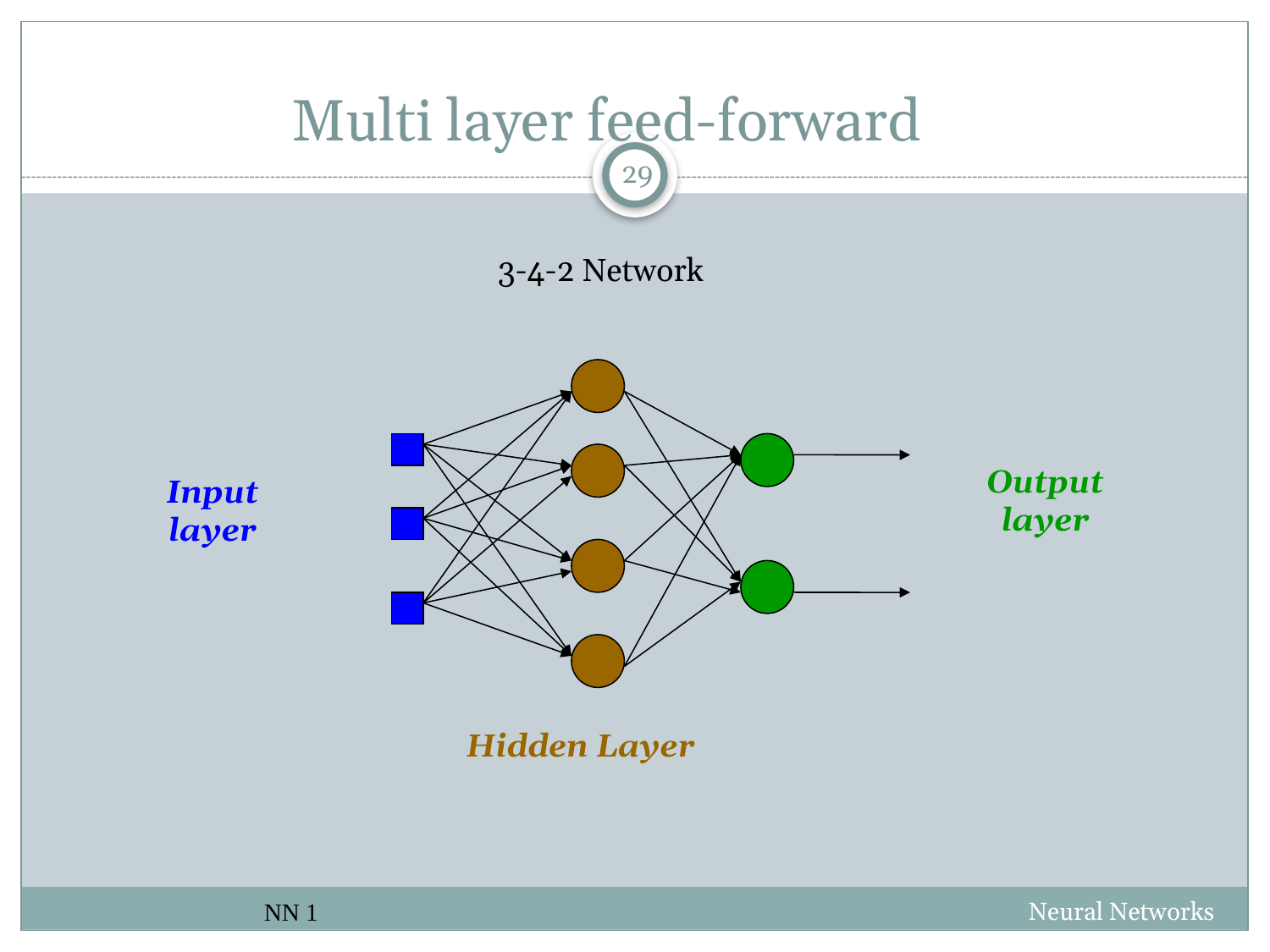

# Multi layer feed-forward
29
3-4-2 Network

Output
layer
Input
layer
Hidden Layer
Neural Networks
NN 1